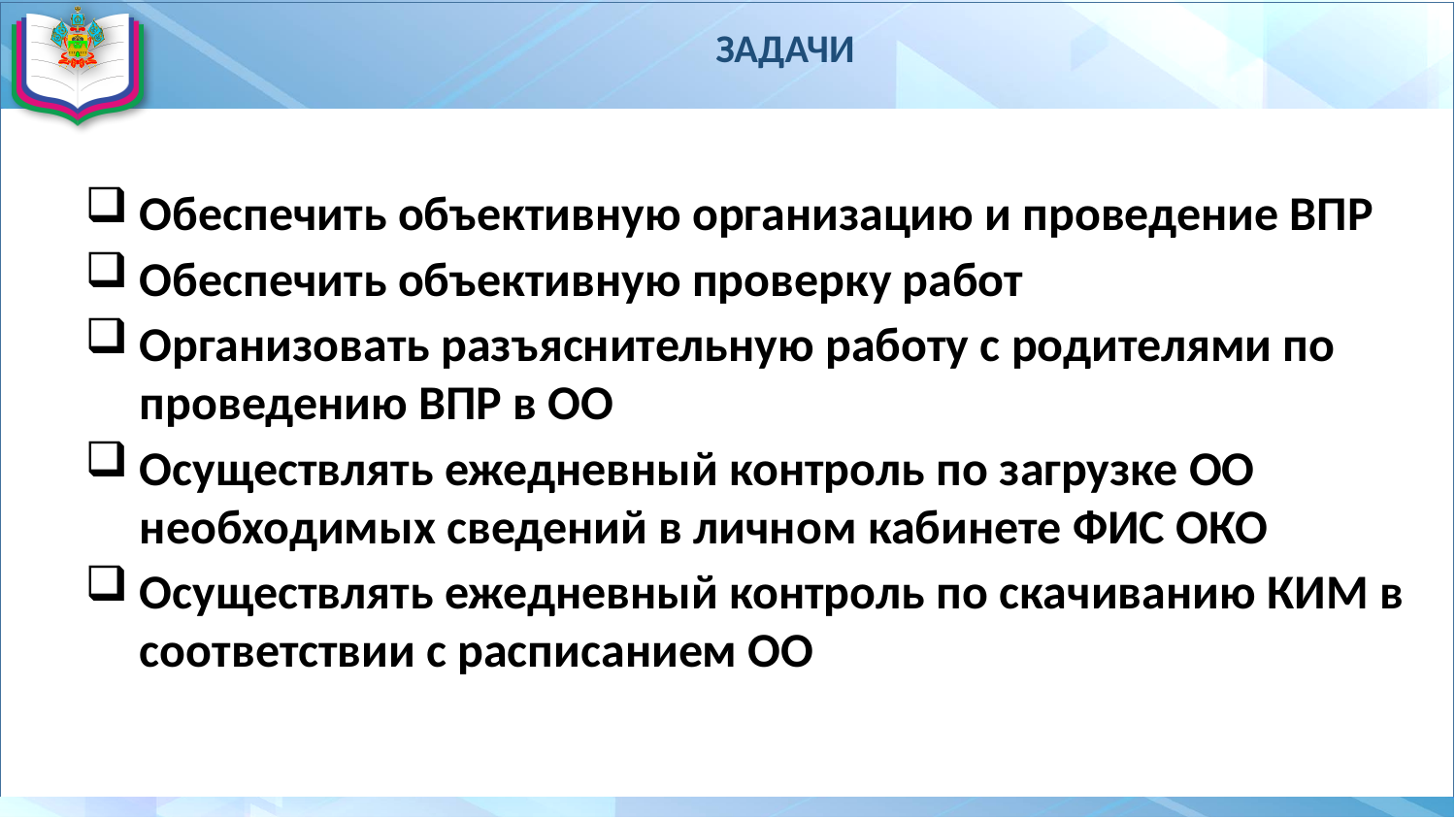

# ЗАДАЧИ
Обеспечить объективную организацию и проведение ВПР

Обеспечить объективную проверку работ

Организовать разъяснительную работу с родителями по проведению ВПР в ОО

Осуществлять ежедневный контроль по загрузке ОО необходимых сведений в личном кабинете ФИС ОКО

Осуществлять ежедневный контроль по скачиванию КИМ в соответствии с расписанием ОО